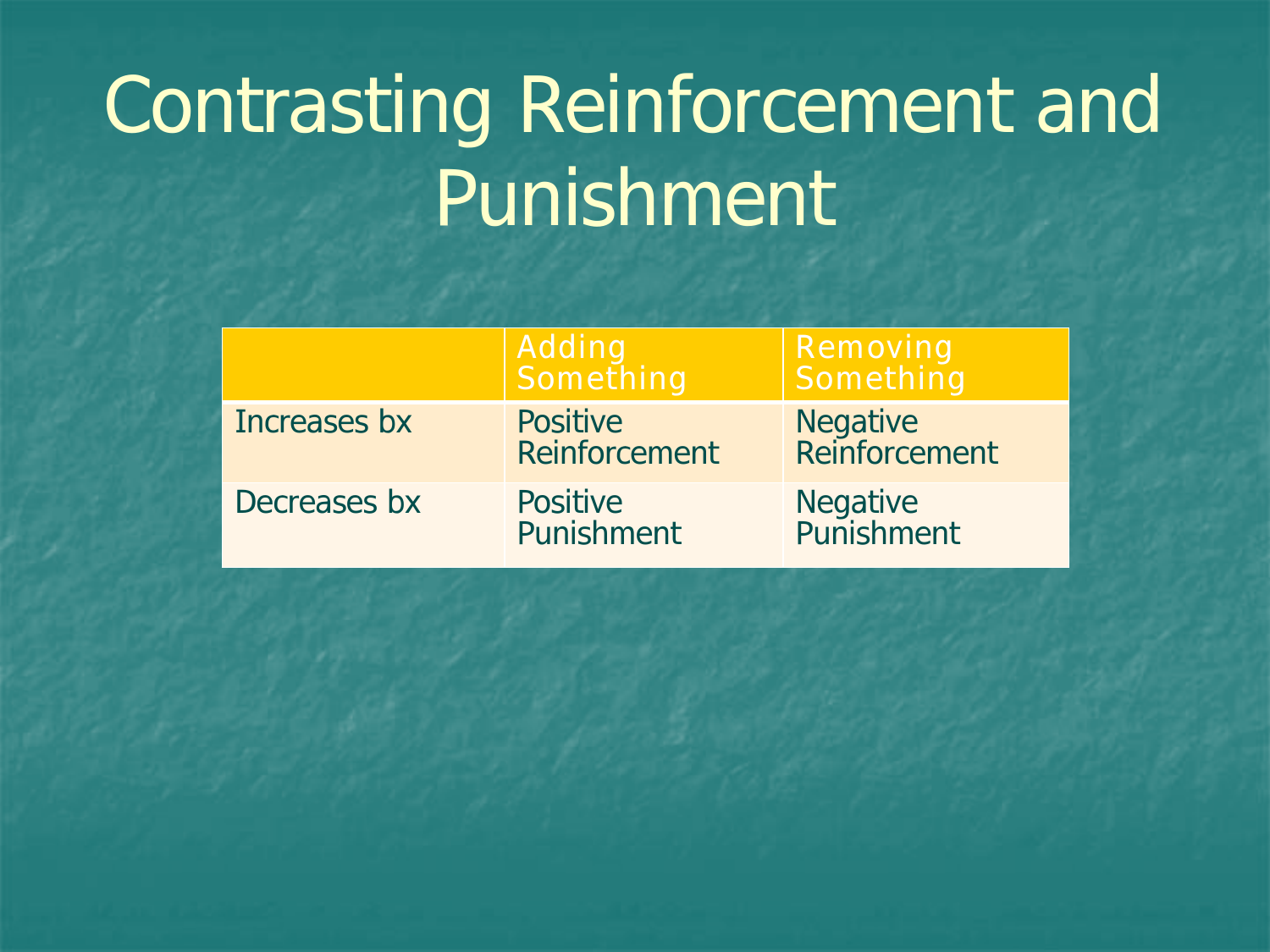

# Contrasting Reinforcement and Punishment

|  | Adding Something | Removing Something |
| --- | --- | --- |
| Increases bx | Positive Reinforcement | Negative Reinforcement |
| Decreases bx | Positive Punishment | Negative Punishment |